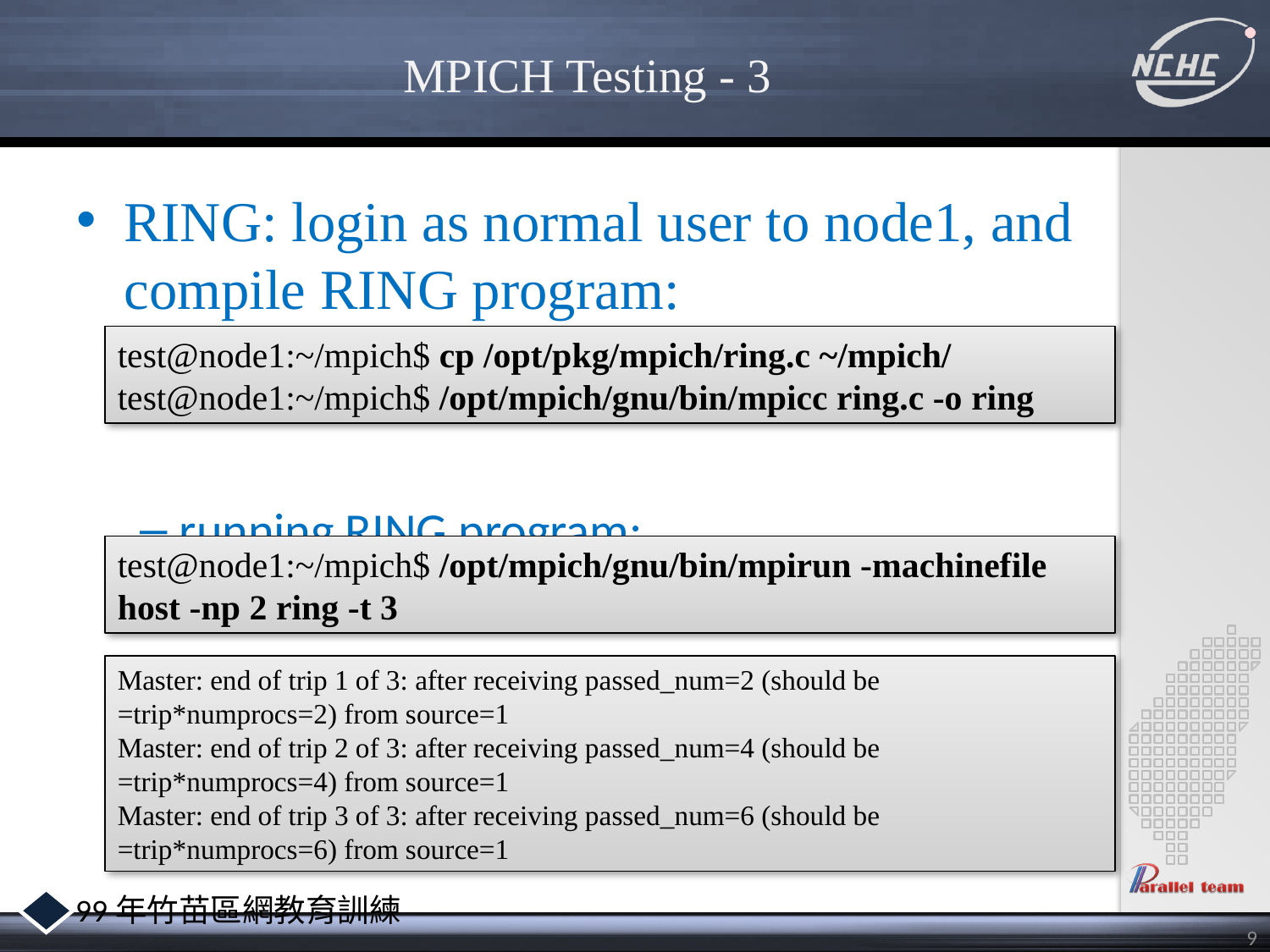

# MPICH Testing - 3
RING: login as normal user to node1, and compile RING program:

running RING program:
test@node1:~/mpich$ cp /opt/pkg/mpich/ring.c ~/mpich/
test@node1:~/mpich$ /opt/mpich/gnu/bin/mpicc ring.c -o ring
test@node1:~/mpich$ /opt/mpich/gnu/bin/mpirun -machinefile host -np 2 ring -t 3
Master: end of trip 1 of 3: after receiving passed_num=2 (should be =trip*numprocs=2) from source=1
Master: end of trip 2 of 3: after receiving passed_num=4 (should be =trip*numprocs=4) from source=1
Master: end of trip 3 of 3: after receiving passed_num=6 (should be =trip*numprocs=6) from source=1
9